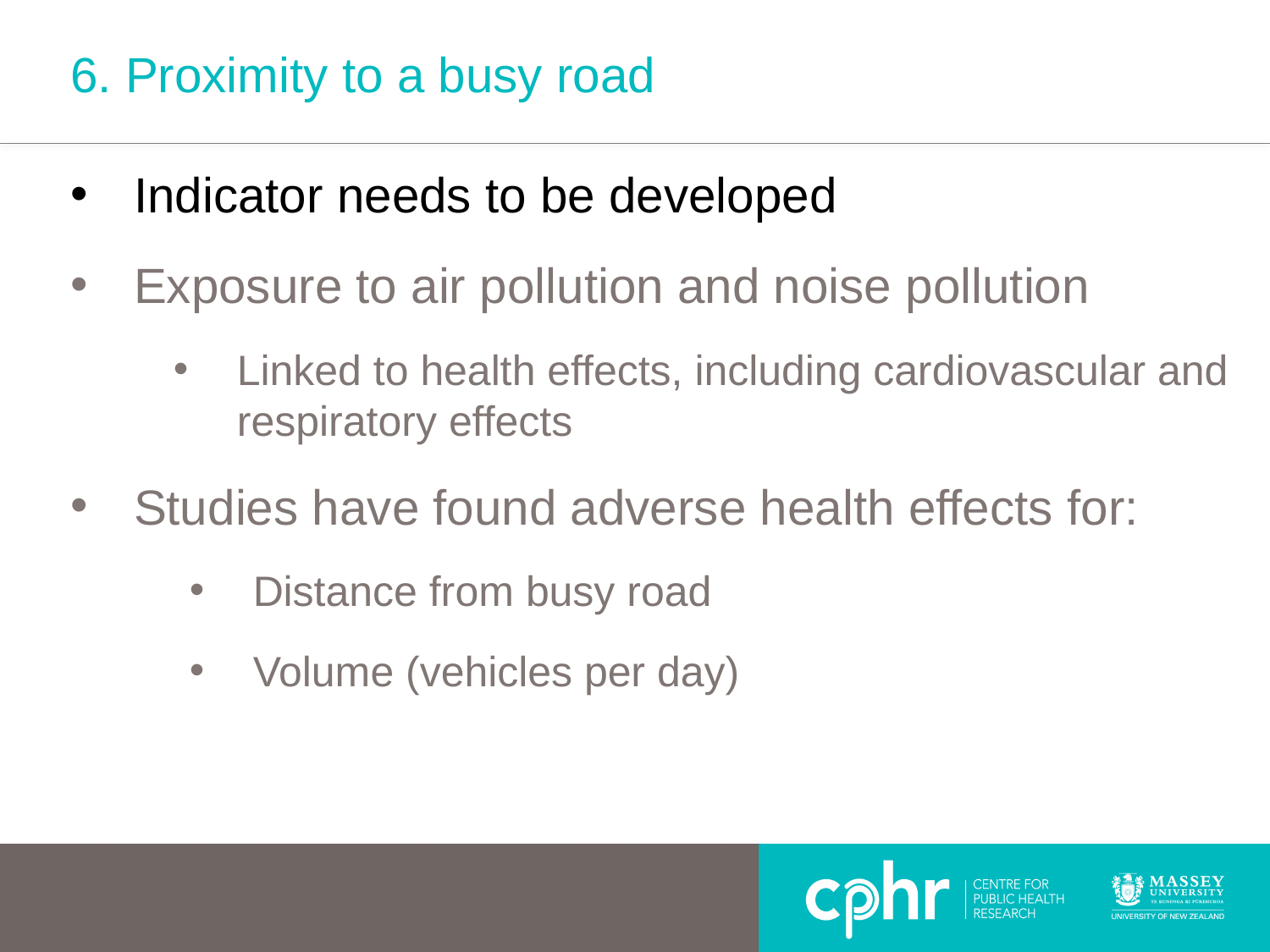

# 6. Proximity to a busy road
Indicator needs to be developed
Exposure to air pollution and noise pollution
Linked to health effects, including cardiovascular and respiratory effects
Studies have found adverse health effects for:
Distance from busy road
Volume (vehicles per day)